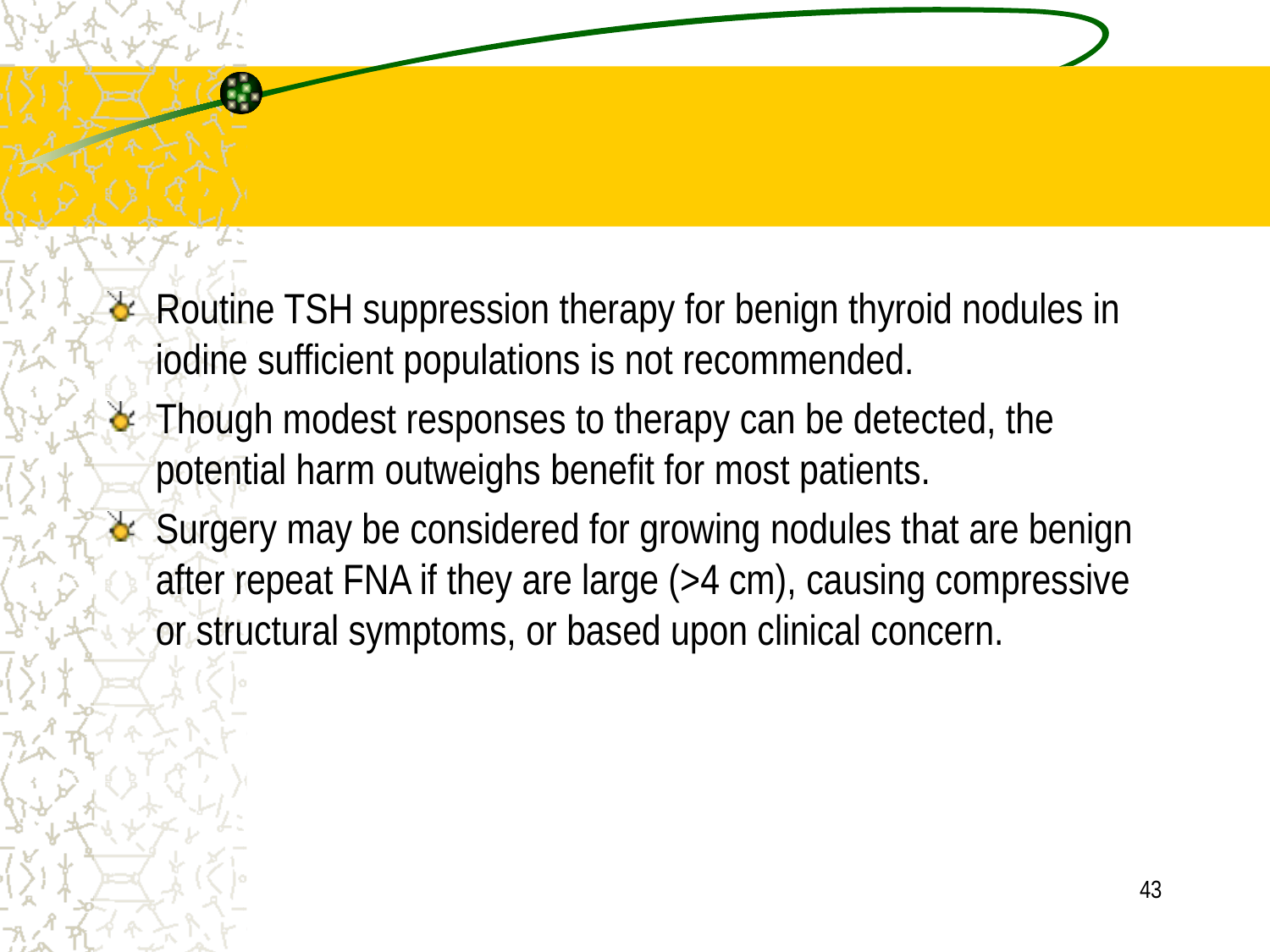

#
Routine TSH suppression therapy for benign thyroid nodules in iodine sufficient populations is not recommended.
Though modest responses to therapy can be detected, the potential harm outweighs benefit for most patients.
Surgery may be considered for growing nodules that are benign after repeat FNA if they are large (>4 cm), causing compressive or structural symptoms, or based upon clinical concern.
43